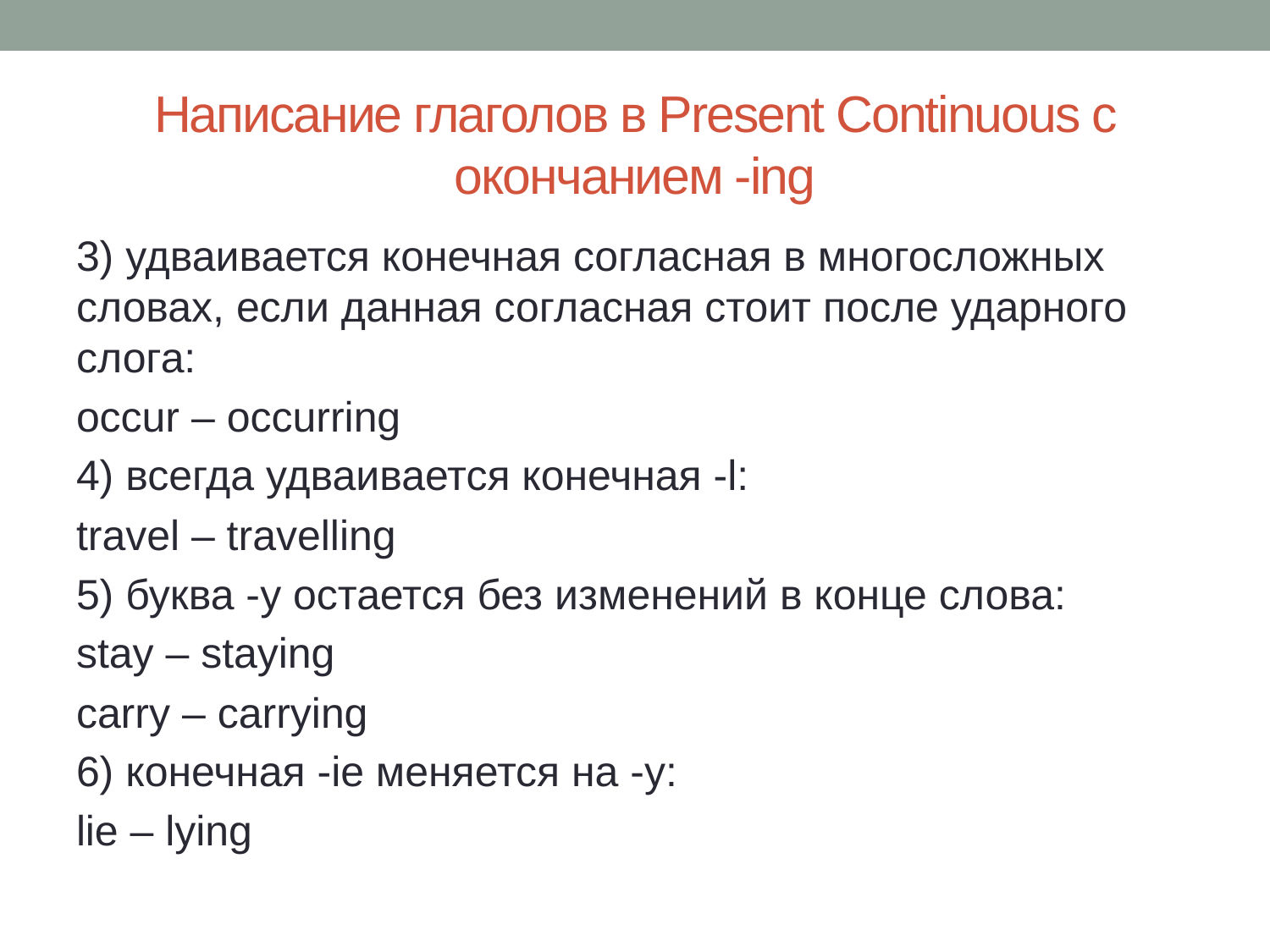

# Написание глаголов в Present Continuous с окончанием -ing
3) удваивается конечная согласная в многосложных словах, если данная согласная стоит после ударного слога:
occur – occurring
4) всегда удваивается конечная -l:
travel – travelling
5) буква -y остается без изменений в конце слова:
stay – staying
carry – carrying
6) конечная -ie меняется на -y:
lie – lying